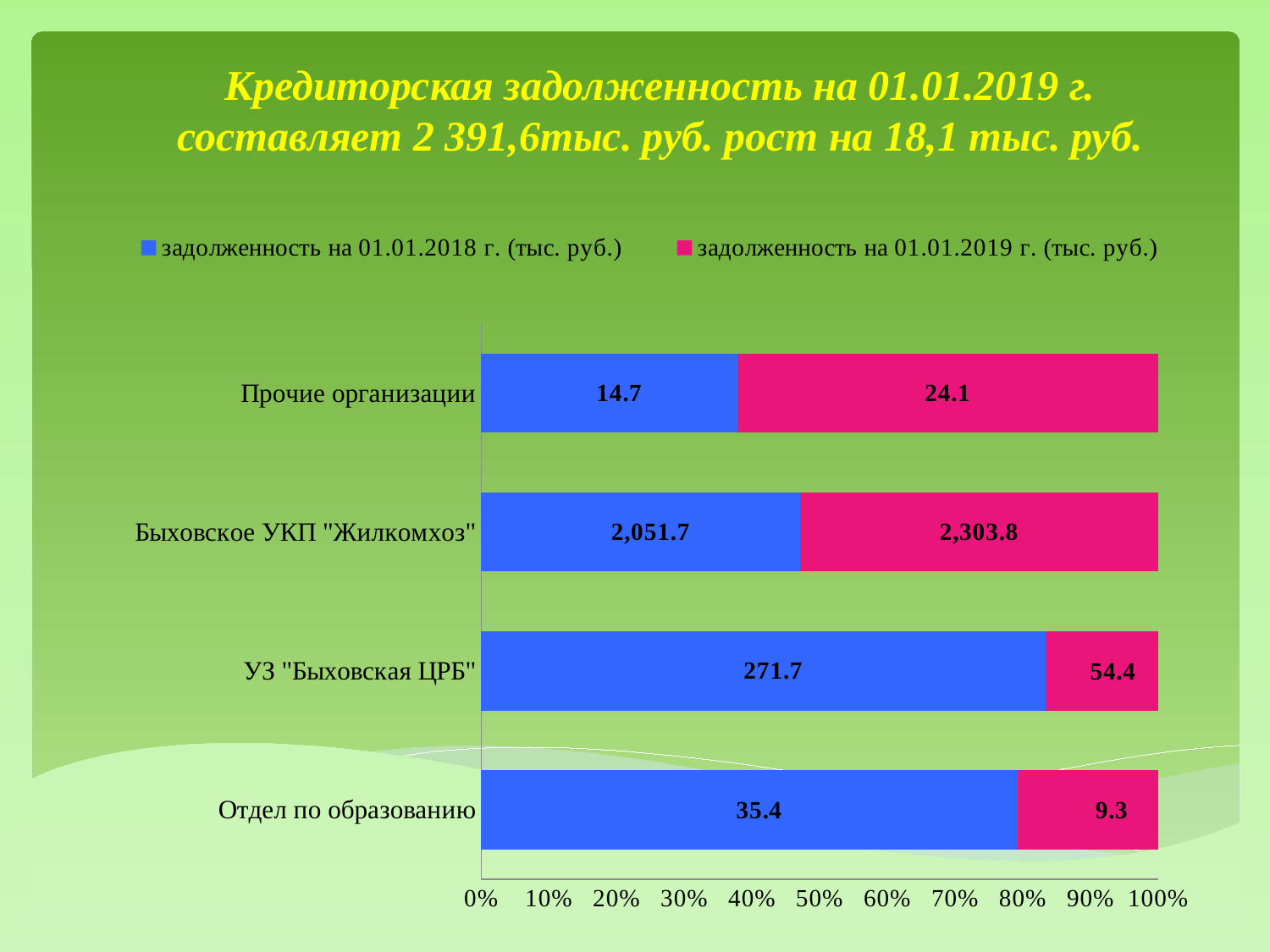

Кредиторская задолженность на 01.01.2019 г. составляет 2 391,6тыс. руб. рост на 18,1 тыс. руб.

### Chart

| Category | задолженность на 01.01.2018 г. (тыс. руб.) | задолженность на 01.01.2019 г. (тыс. руб.) |
|---|---|---|
| Отдел по образованию | 35.4 | 9.3 |
| УЗ "Быховская ЦРБ" | 271.7 | 54.4 |
| Быховское УКП "Жилкомхоз" | 2051.7 | 2303.8 |
| Прочие организации | 14.7 | 24.1 |